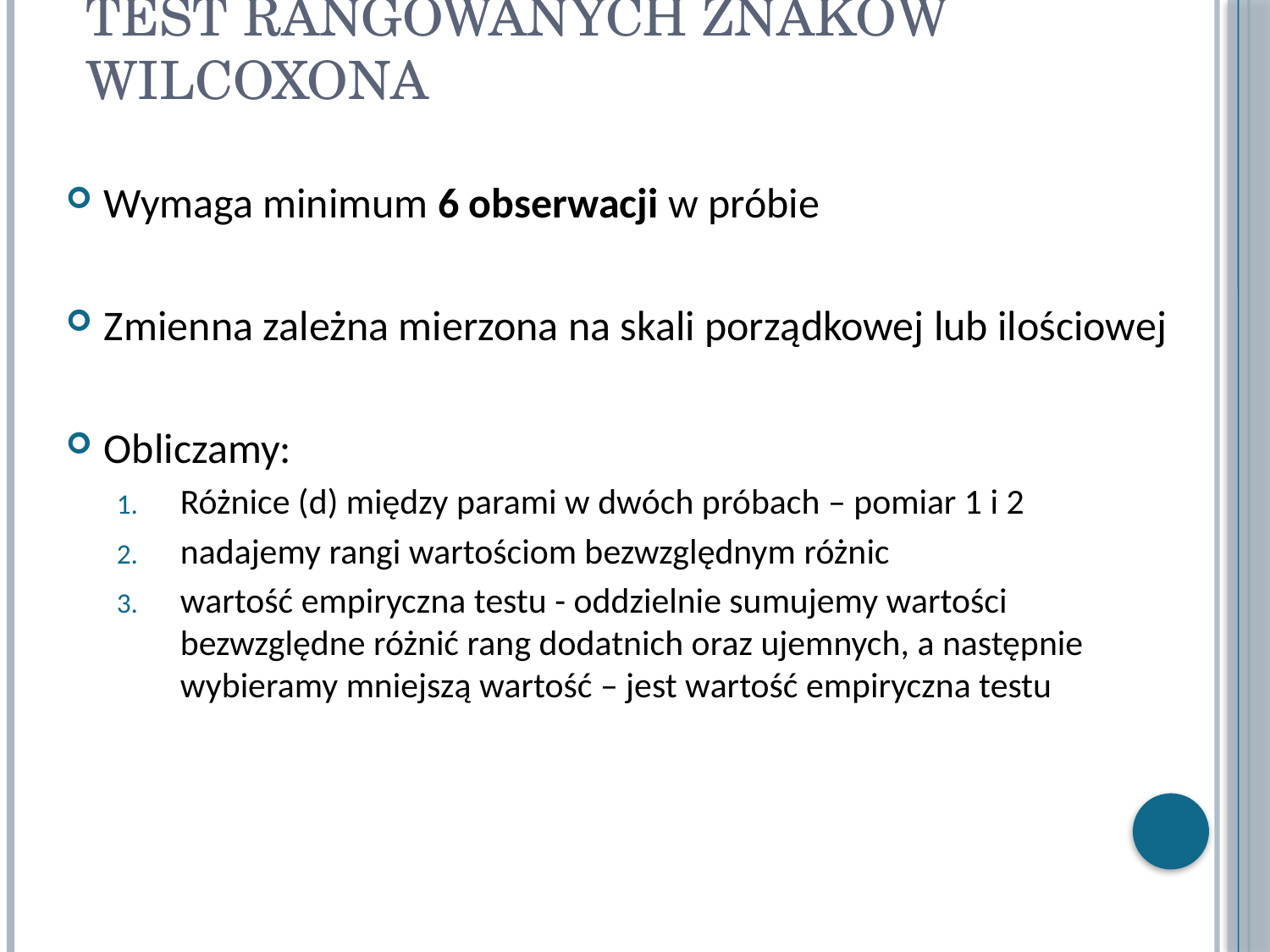

# Test rangowanych znaków Wilcoxona

Wymaga minimum 6 obserwacji w próbie

Zmienna zależna mierzona na skali porządkowej lub ilościowej

Obliczamy:
Różnice (d) między parami w dwóch próbach – pomiar 1 i 2
nadajemy rangi wartościom bezwzględnym różnic
wartość empiryczna testu - oddzielnie sumujemy wartości bezwzględne różnić rang dodatnich oraz ujemnych, a następnie wybieramy mniejszą wartość – jest wartość empiryczna testu